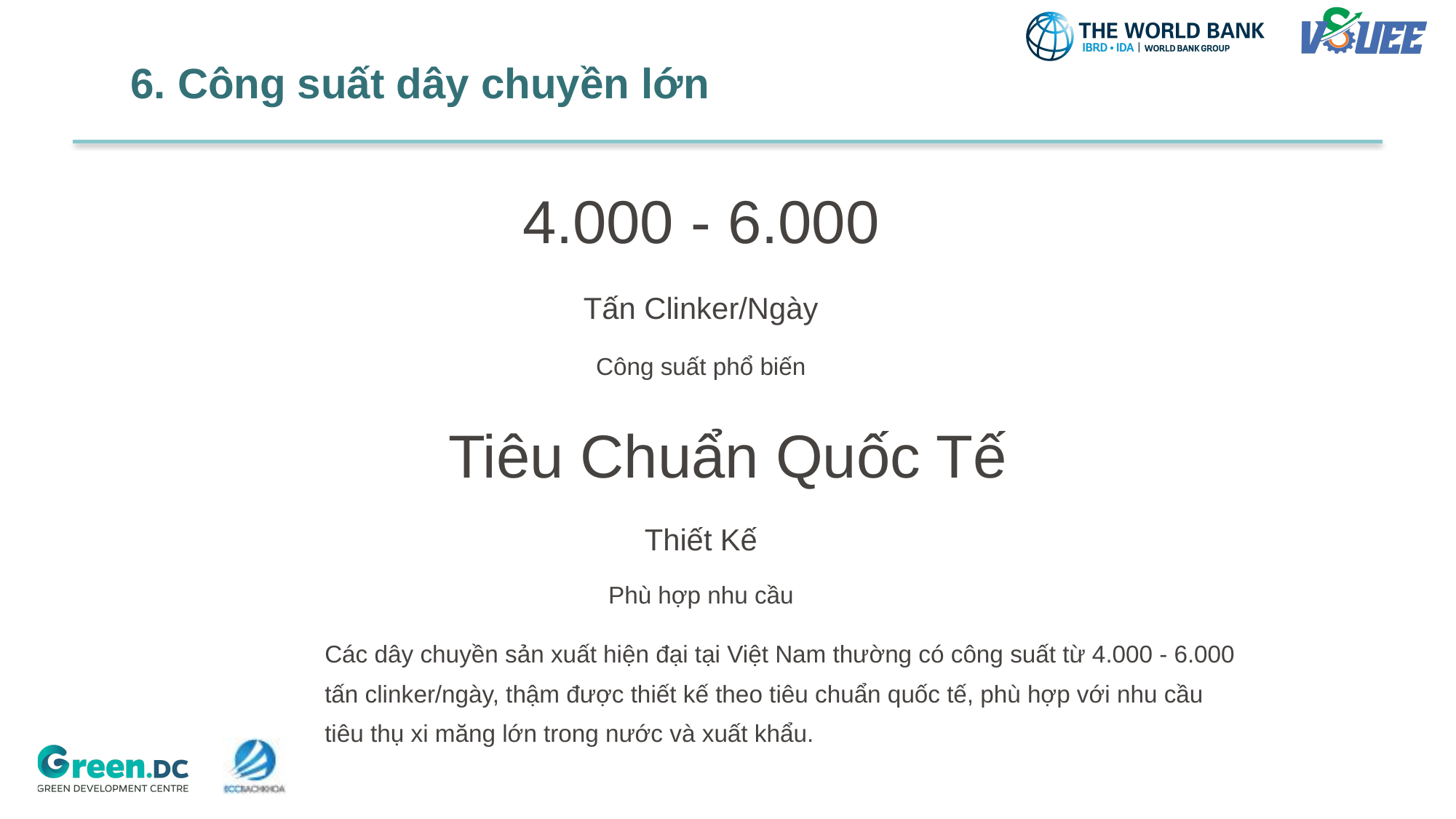

6. Công suất dây chuyền lớn

4.000 - 6.000
Tấn Clinker/Ngày
Công suất phổ biến
Tiêu Chuẩn Quốc Tế
Thiết Kế
Phù hợp nhu cầu
Các dây chuyền sản xuất hiện đại tại Việt Nam thường có công suất từ 4.000 - 6.000 tấn clinker/ngày, thậm được thiết kế theo tiêu chuẩn quốc tế, phù hợp với nhu cầu tiêu thụ xi măng lớn trong nước và xuất khẩu.